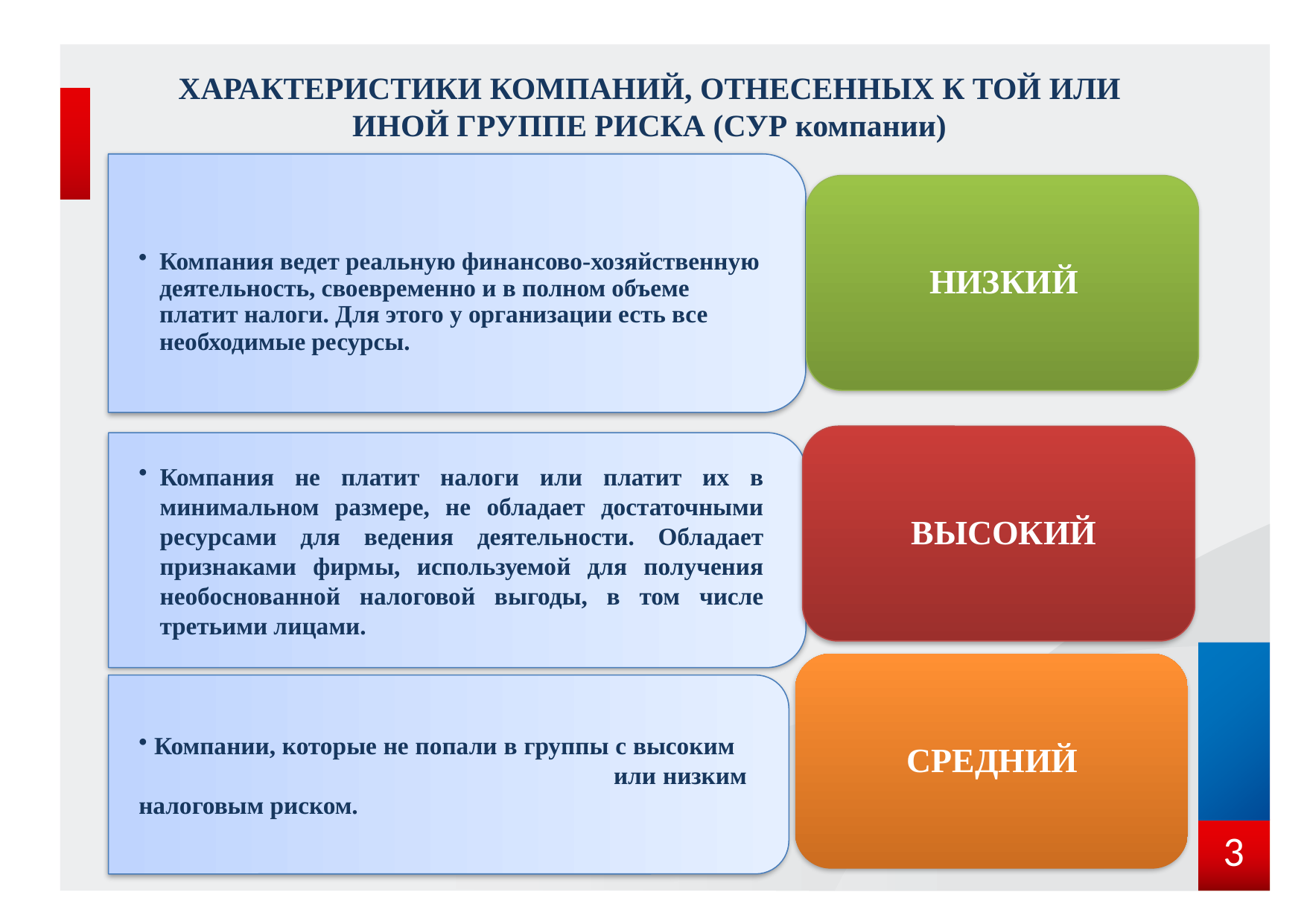

# ХАРАКТЕРИСТИКИ КОМПАНИЙ, ОТНЕСЕННЫХ К ТОЙ ИЛИ ИНОЙ ГРУППЕ РИСКА (СУР компании)

Компания ведет реальную финансово-хозяйственную деятельность, своевременно и в полном объеме платит налоги. Для этого у организации есть все необходимые ресурсы.
НИЗКИЙ
Компания не платит налоги или платит их в минимальном размере, не обладает достаточными ресурсами для ведения деятельности. Обладает признаками фирмы, используемой для получения необоснованной налоговой выгоды, в том числе третьими лицами.
ВЫСОКИЙ
 Компании, которые не попали в группы с высоким                                                                          или низким налоговым риском.
СРЕДНИЙ

3